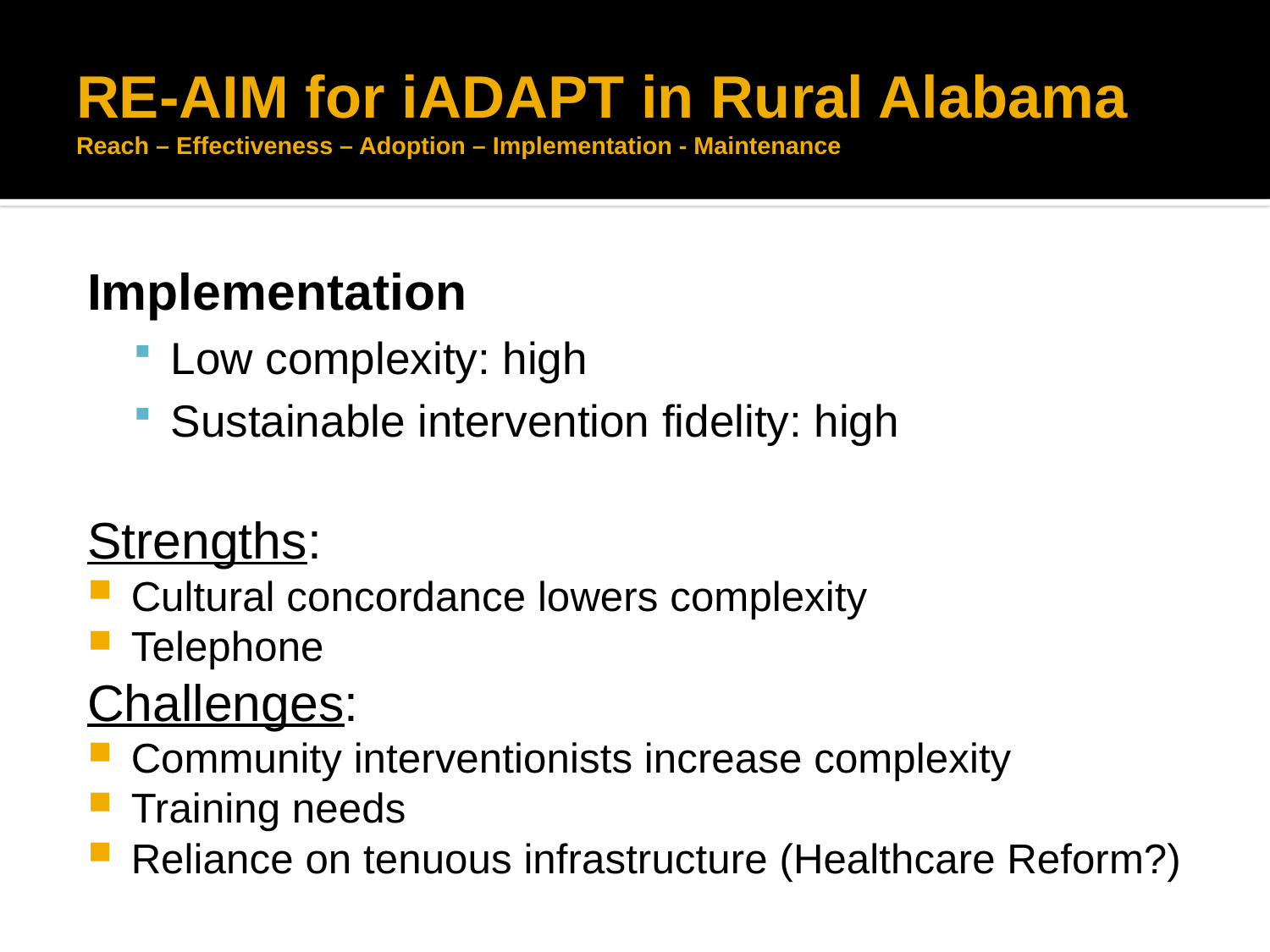

# RE-AIM for iADAPT in Rural Alabama Reach – Effectiveness – Adoption – Implementation - Maintenance
Implementation
Low complexity: high
Sustainable intervention fidelity: high

Strengths:
Cultural concordance lowers complexity
Telephone
Challenges:
Community interventionists increase complexity
Training needs
Reliance on tenuous infrastructure (Healthcare Reform?)